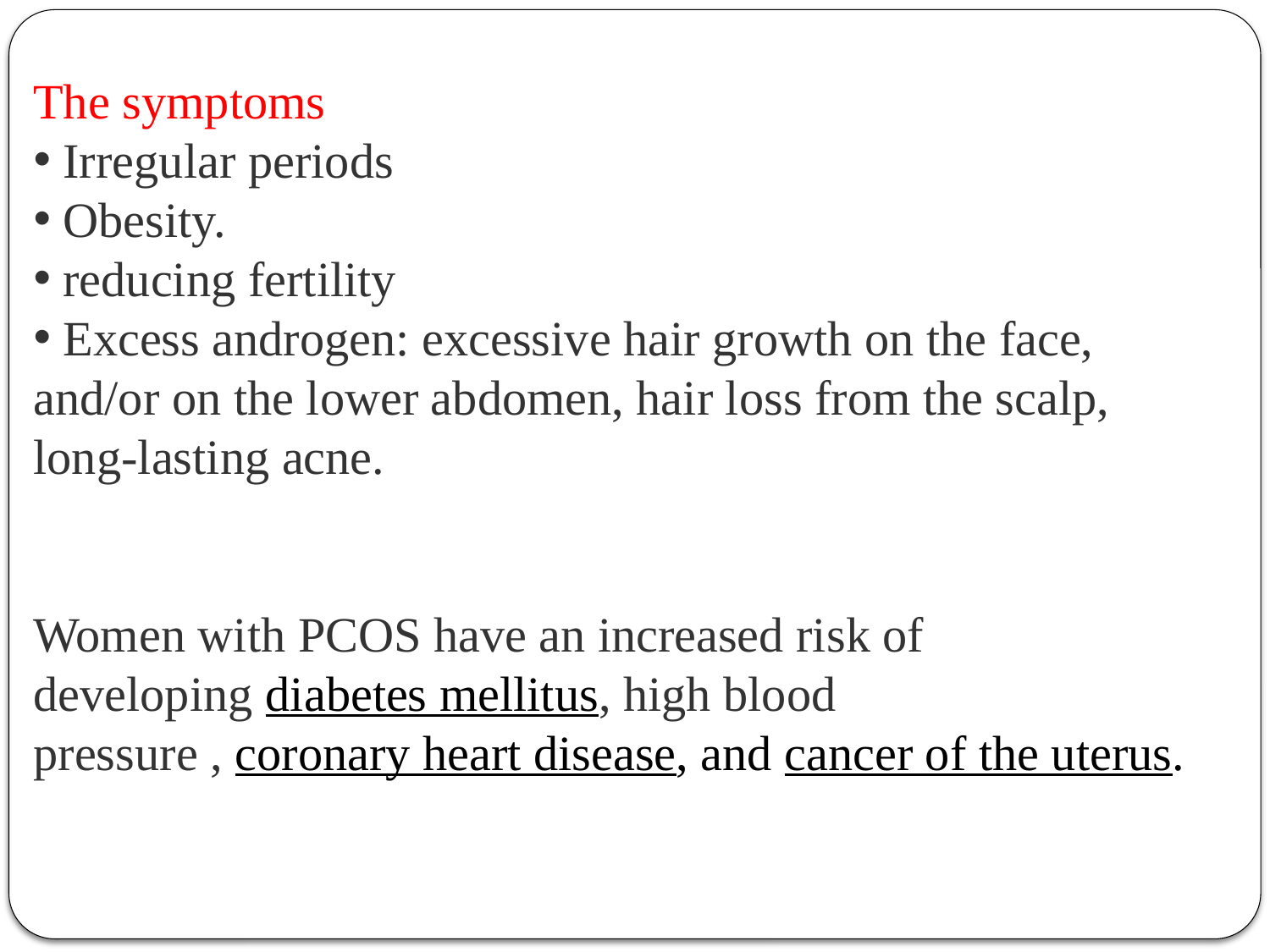

The symptoms
 Irregular periods
 Obesity.
 reducing fertility
 Excess androgen: excessive hair growth on the face, and/or on the lower abdomen, hair loss from the scalp, long-lasting acne.

Women with PCOS have an increased risk of developing diabetes mellitus, high blood pressure , coronary heart disease, and cancer of the uterus.